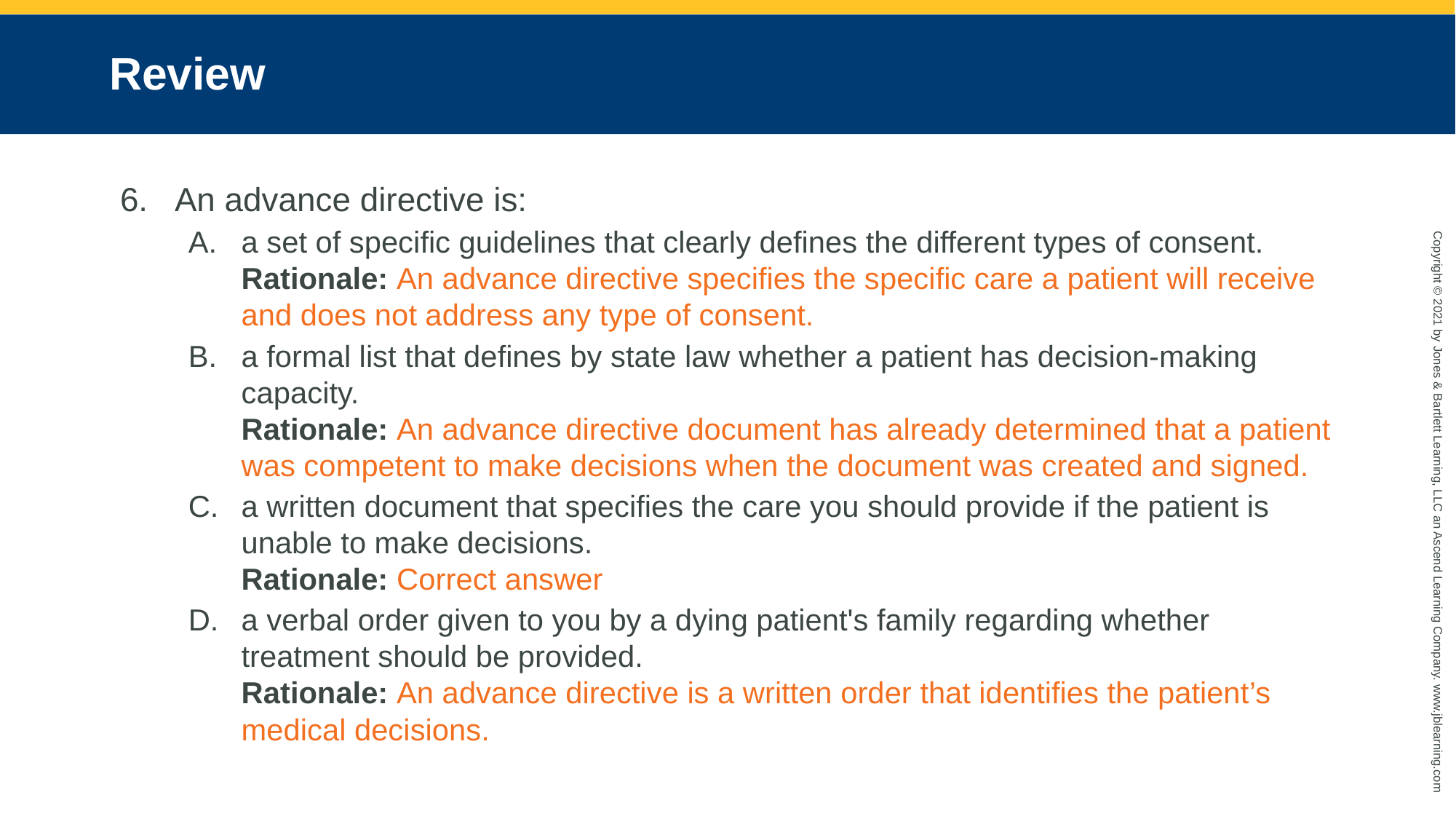

# Review
An advance directive is:
a set of specific guidelines that clearly defines the different types of consent.
Rationale: An advance directive specifies the specific care a patient will receive and does not address any type of consent.
a formal list that defines by state law whether a patient has decision-making capacity.
Rationale: An advance directive document has already determined that a patient was competent to make decisions when the document was created and signed.
a written document that specifies the care you should provide if the patient is unable to make decisions.
Rationale: Correct answer
a verbal order given to you by a dying patient's family regarding whether treatment should be provided.
Rationale: An advance directive is a written order that identifies the patient’s medical decisions.